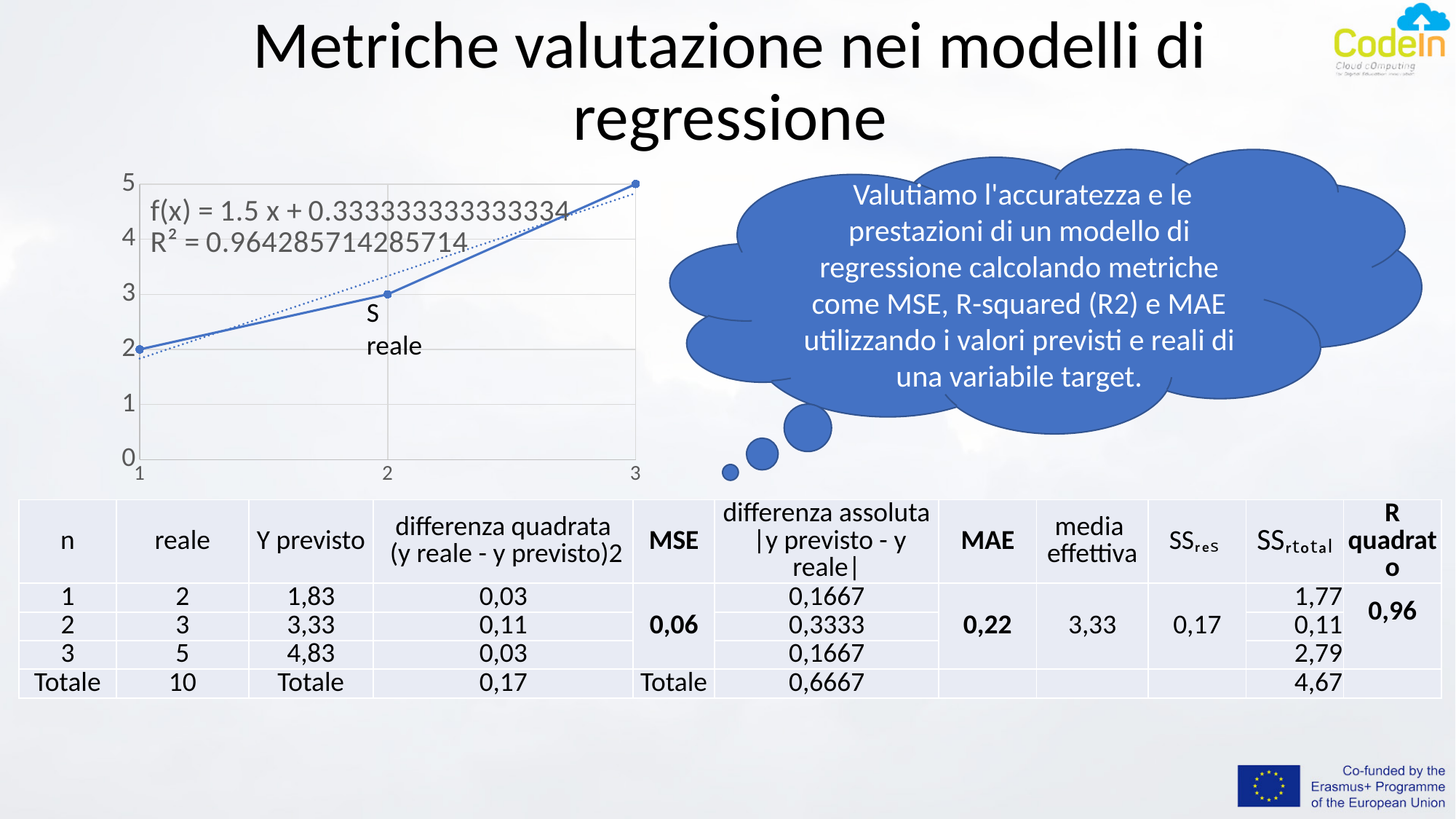

# Metriche valutazione nei modelli di regressione
 Valutiamo l'accuratezza e le prestazioni di un modello di regressione calcolando metriche come MSE, R-squared (R2) e MAE utilizzando i valori previsti e reali di una variabile target.

### Chart

| Category | Y real |
|---|---|
S reale
| n | reale | Y previsto | differenza quadrata (y reale - y previsto)2 | MSE | differenza assoluta |y previsto - y reale| | MAE | media effettiva | SSᵣₑₛ | SSᵣₜₒₜₐₗ | R quadrato |
| --- | --- | --- | --- | --- | --- | --- | --- | --- | --- | --- |
| 1 | 2 | 1,83 | 0,03 | 0,06 | 0,1667 | 0,22 | 3,33 | 0,17 | 1,77 | 0,96 |
| 2 | 3 | 3,33 | 0,11 |  | 0,3333 |  |  |  | 0,11 |  |
| 3 | 5 | 4,83 | 0,03 |  | 0,1667 |  |  |  | 2,79 |  |
| Totale | 10 | Totale | 0,17 | Totale | 0,6667 |  |  |  | 4,67 |  |